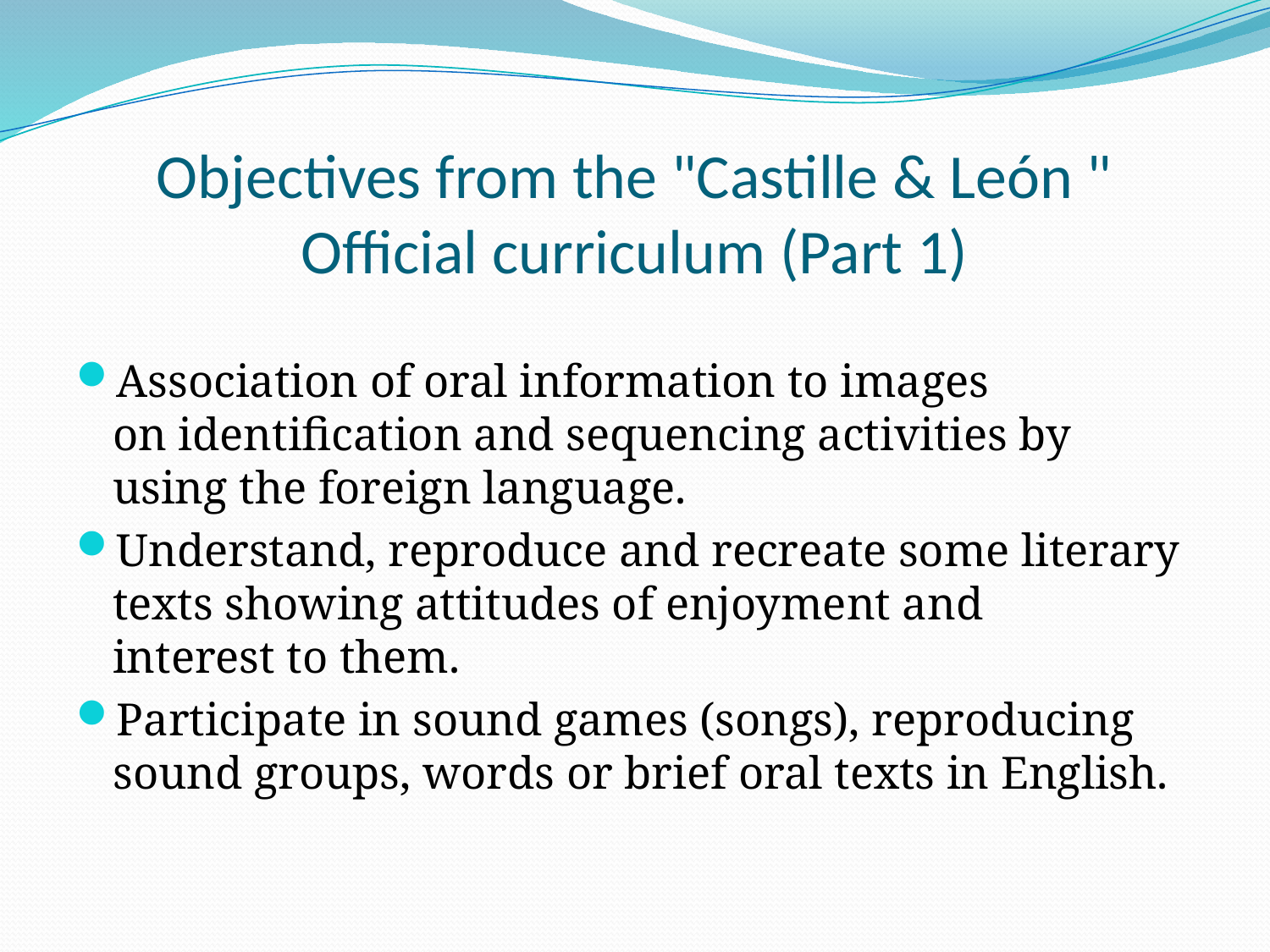

# Objectives from the "Castille & León " Official curriculum (Part 1)
Association of oral information to images on identification and sequencing activities by using the foreign language.
Understand, reproduce and recreate some literary texts showing attitudes of enjoyment and interest to them.
Participate in sound games (songs), reproducing sound groups, words or brief oral texts in English.